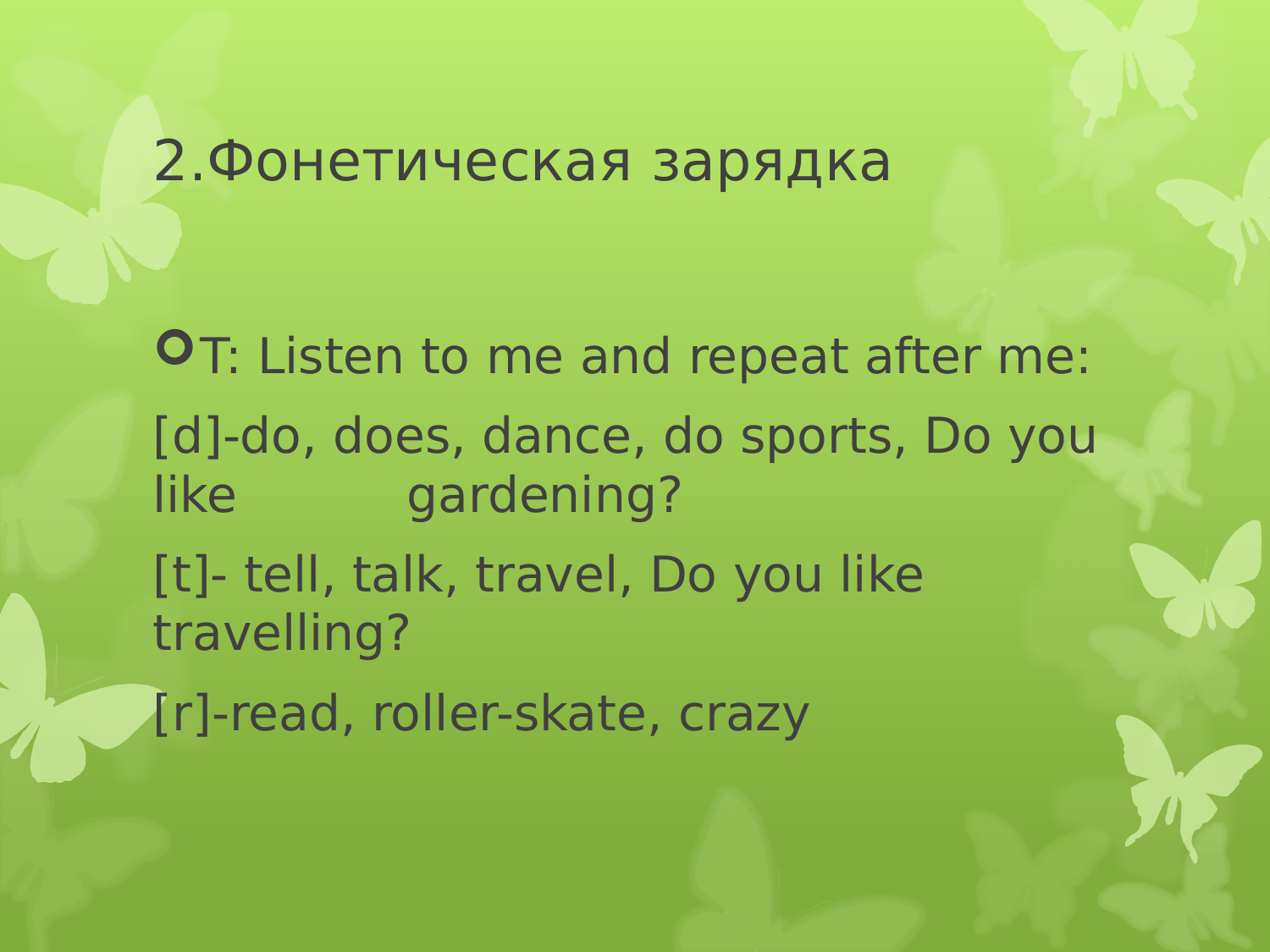

# 2.Фонетическая зарядка
T: Listen to me and repeat after me:
[d]-do, does, dance, do sports, Do you like       	gardening?
[t]- tell, talk, travel, Do you like travelling?
[r]-read, roller-skate, crazy